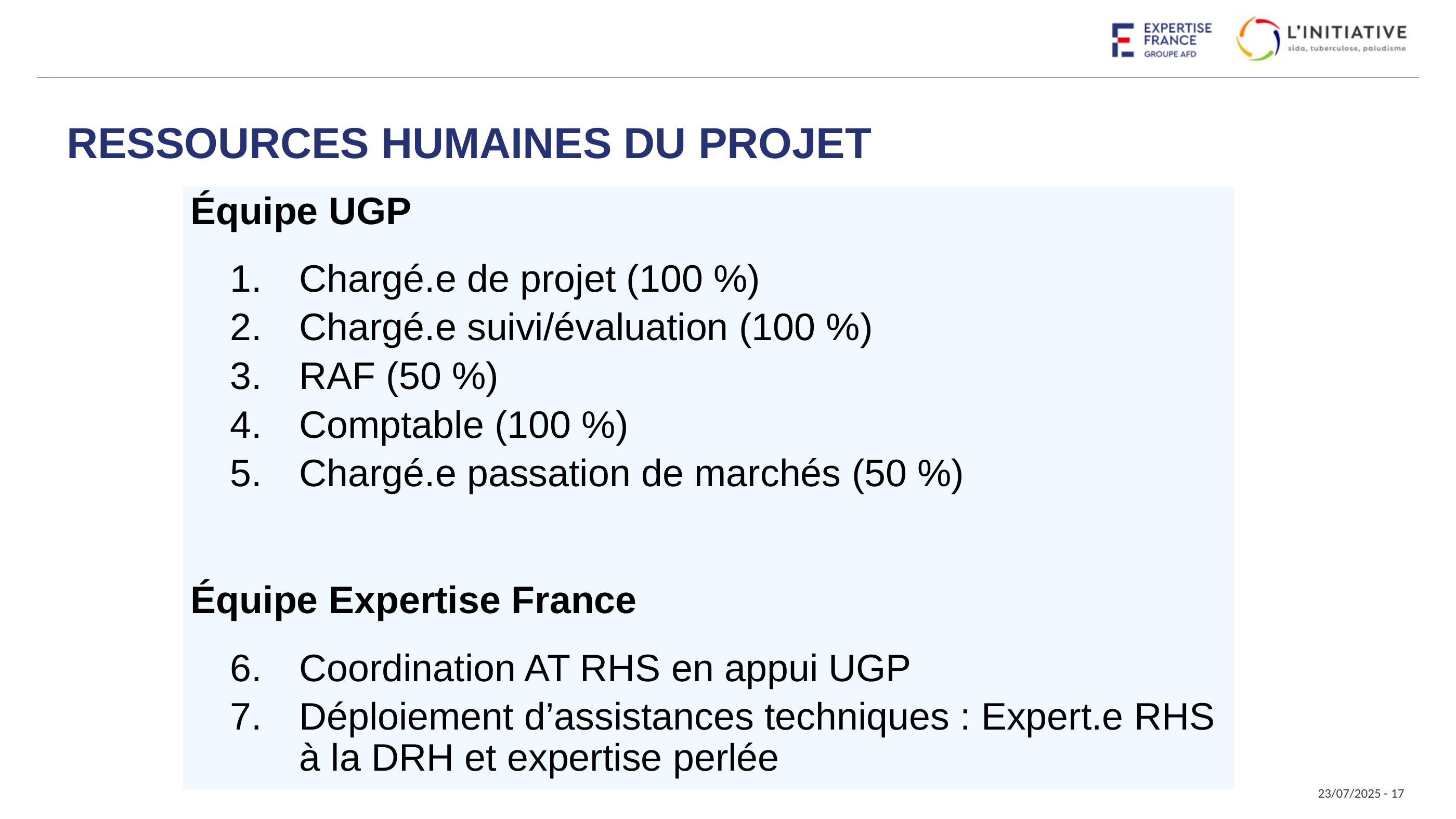

Ressources humaines du projet

Équipe UGP
Chargé.e de projet (100 %)
Chargé.e suivi/évaluation (100 %)
RAF (50 %)
Comptable (100 %)
Chargé.e passation de marchés (50 %)

Équipe Expertise France
Coordination AT RHS en appui UGP
Déploiement d’assistances techniques : Expert.e RHS à la DRH et expertise perlée

23/07/2025 - 17